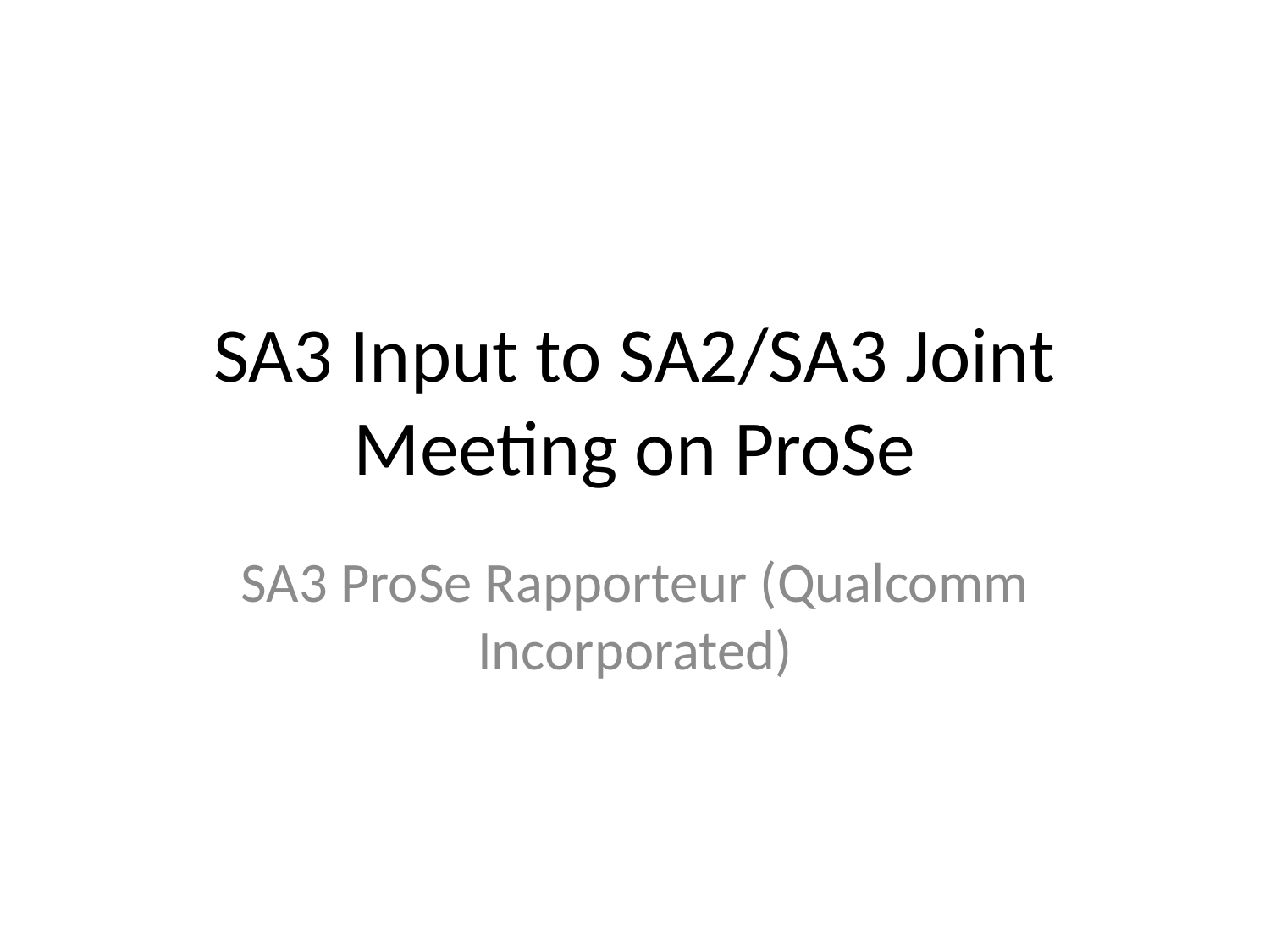

# SA3 Input to SA2/SA3 Joint Meeting on ProSe
SA3 ProSe Rapporteur (Qualcomm Incorporated)